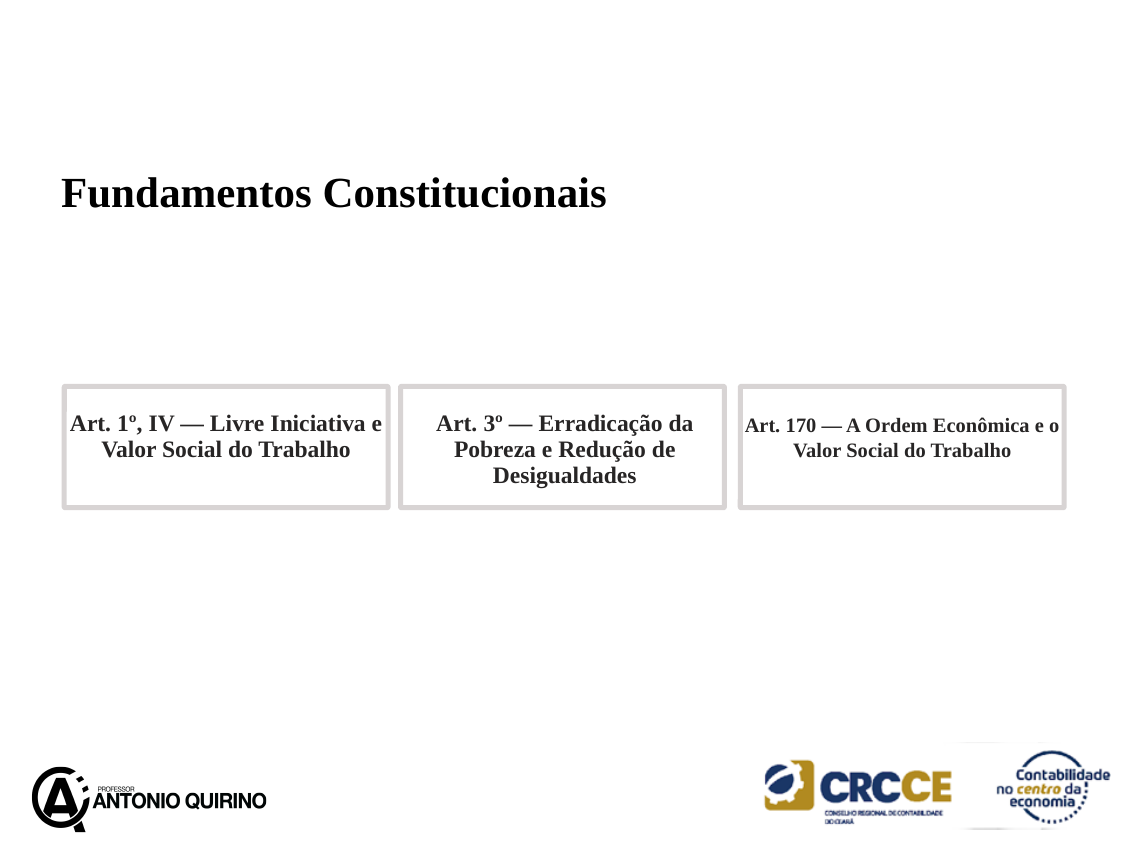

Fundamentos Constitucionais

Art. 1º, IV — Livre Iniciativa e Valor Social do Trabalho
Art. 3º — Erradicação da Pobreza e Redução de Desigualdades
Art. 170 — A Ordem Econômica e o Valor Social do Trabalho